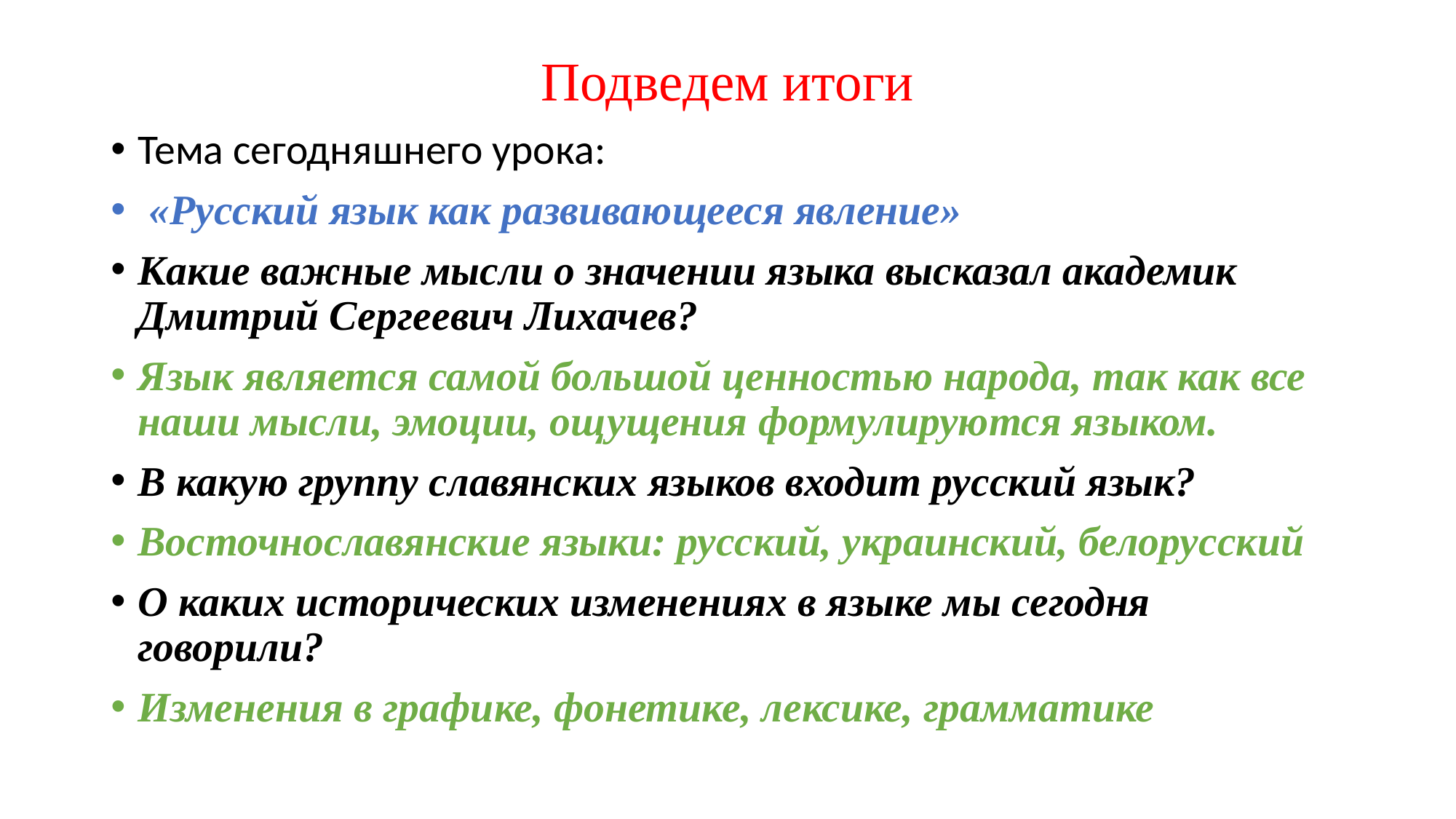

# Подведем итоги
Тема сегодняшнего урока:
 «Русский язык как развивающееся явление»
Какие важные мысли о значении языка высказал академик Дмитрий Сергеевич Лихачев?
Язык является самой большой ценностью народа, так как все наши мысли, эмоции, ощущения формулируются языком.
В какую группу славянских языков входит русский язык?
Восточнославянские языки: русский, украинский, белорусский
О каких исторических изменениях в языке мы сегодня говорили?
Изменения в графике, фонетике, лексике, грамматике